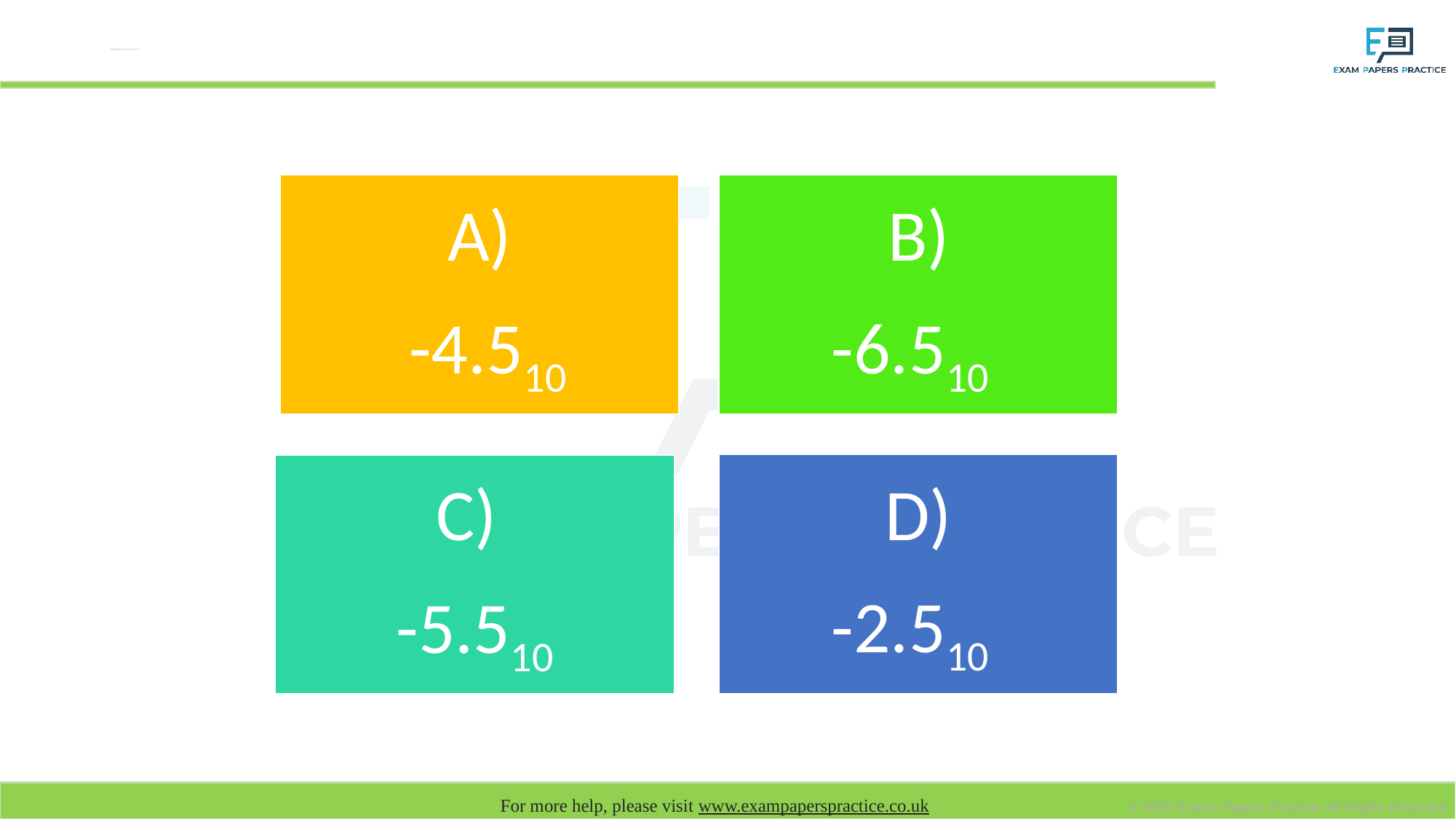

# What is the denary value for the floating point number 1.0011000 00112?
A)
 -4.510
B)
-6.510
C)
-5.510
D)
-2.510